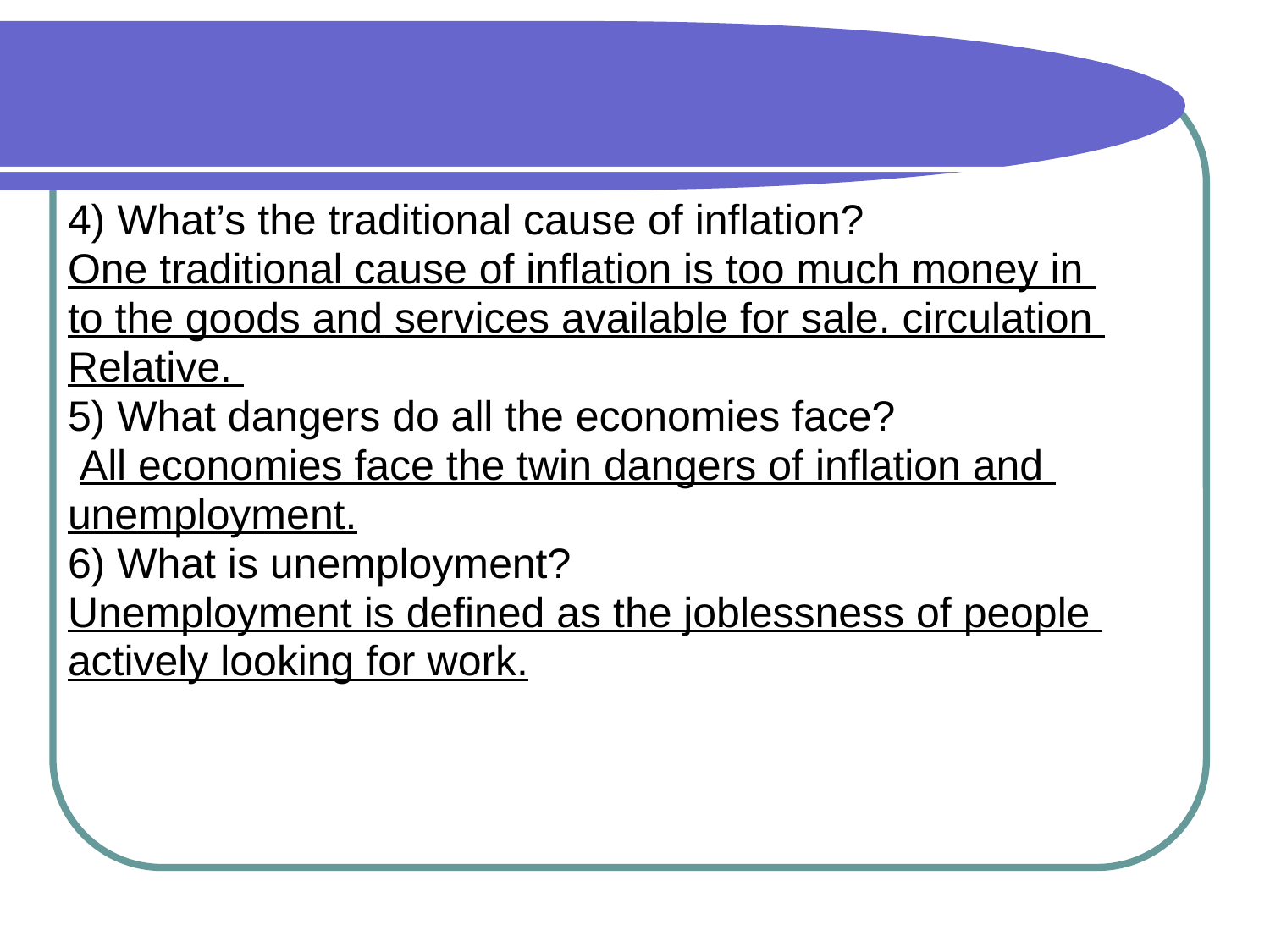

#
4) What’s the traditional cause of inflation?
One traditional cause of inflation is too much money in
to the goods and services available for sale. circulation
Relative.
5) What dangers do all the economies face?
 All economies face the twin dangers of inflation and
unemployment.
6) What is unemployment?
Unemployment is defined as the joblessness of people
actively looking for work.